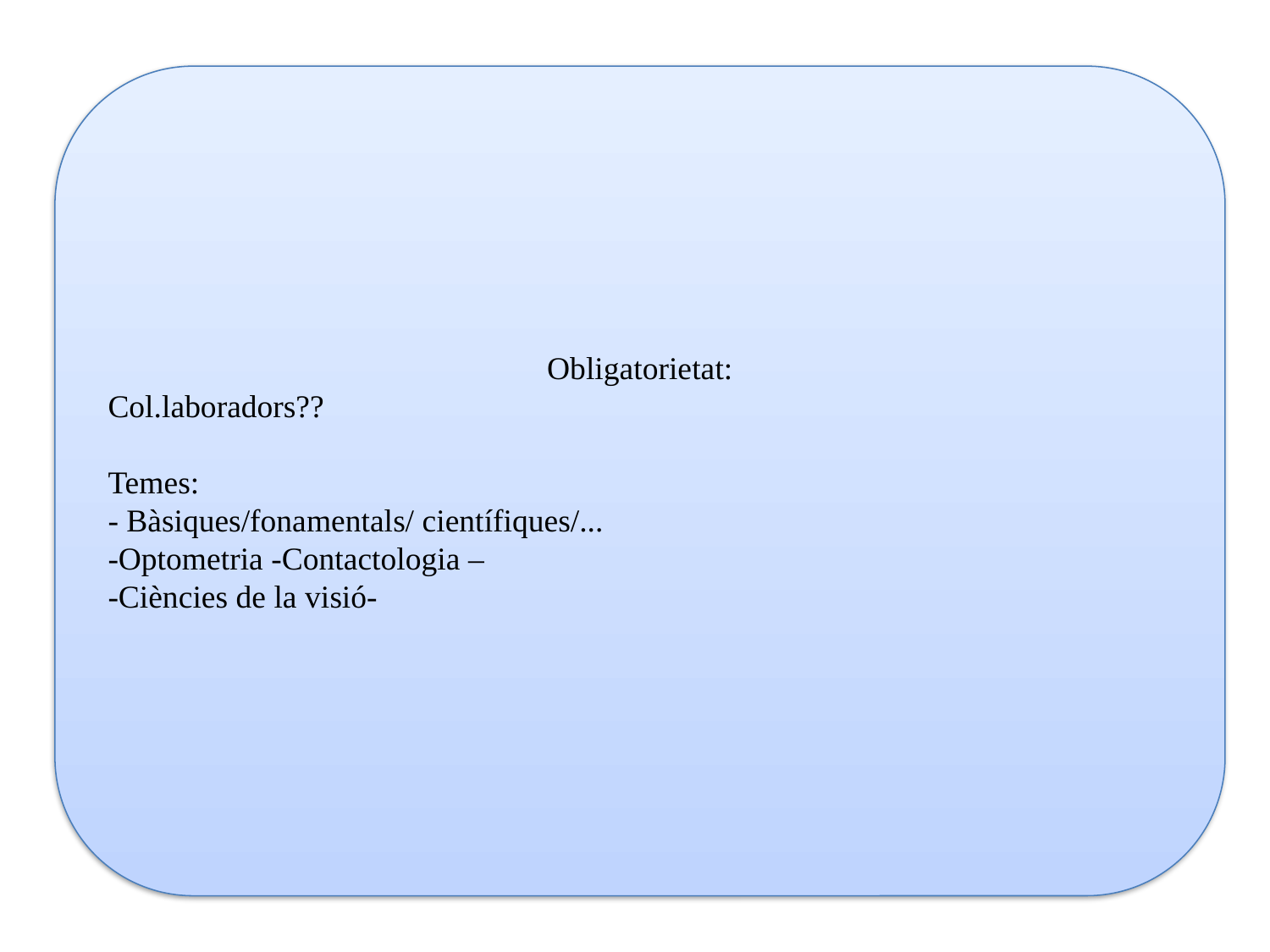

Obligatorietat:
Col.laboradors??

Temes:
- Bàsiques/fonamentals/ científiques/...
-Optometria -Contactologia –
-Ciències de la visió-